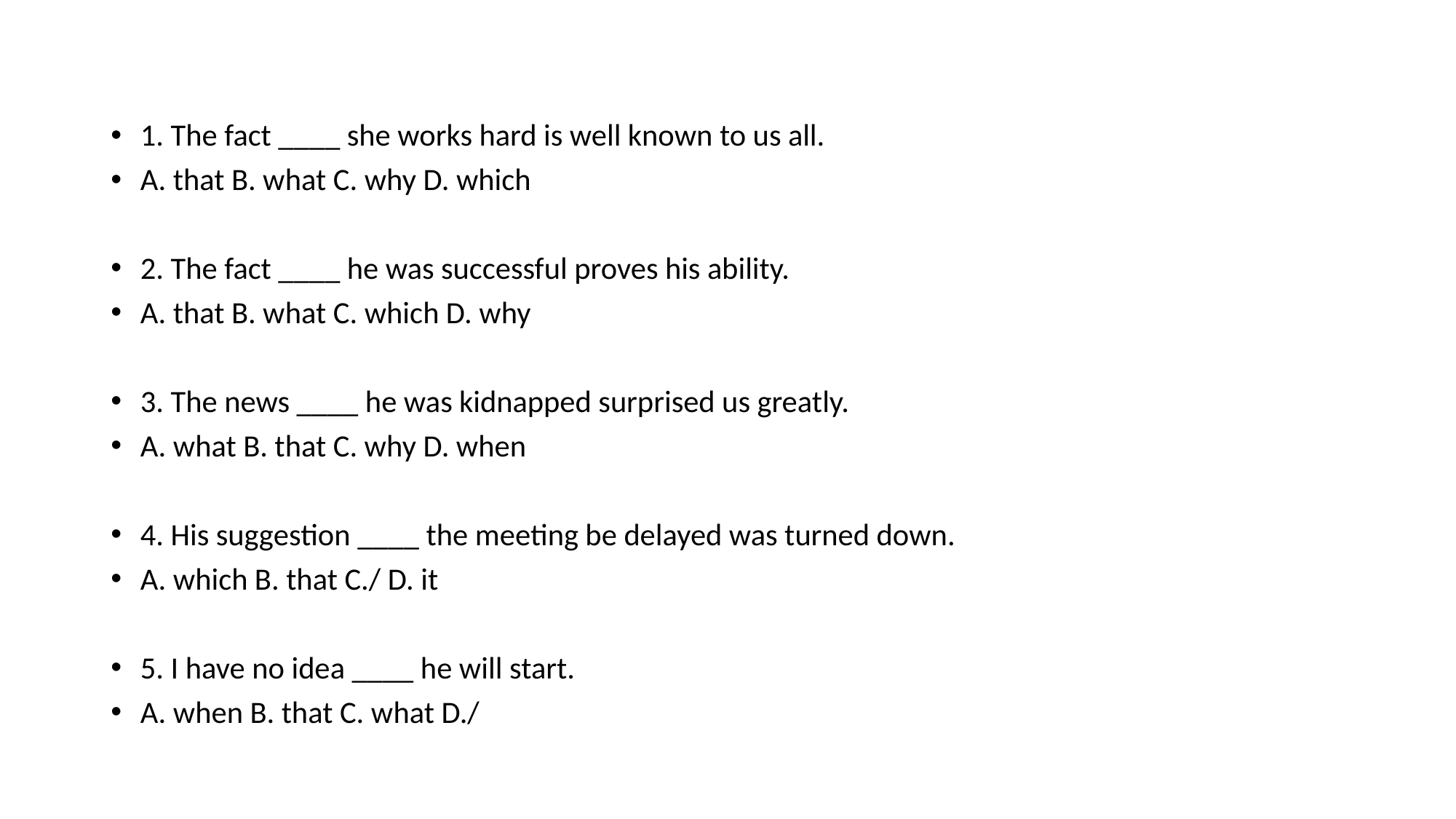

#
1. The fact ____ she works hard is well known to us all.
A. that B. what C. why D. which

2. The fact ____ he was successful proves his ability.
A. that B. what C. which D. why

3. The news ____ he was kidnapped surprised us greatly.
A. what B. that C. why D. when

4. His suggestion ____ the meeting be delayed was turned down.
A. which B. that C./ D. it

5. I have no idea ____ he will start.
A. when B. that C. what D./